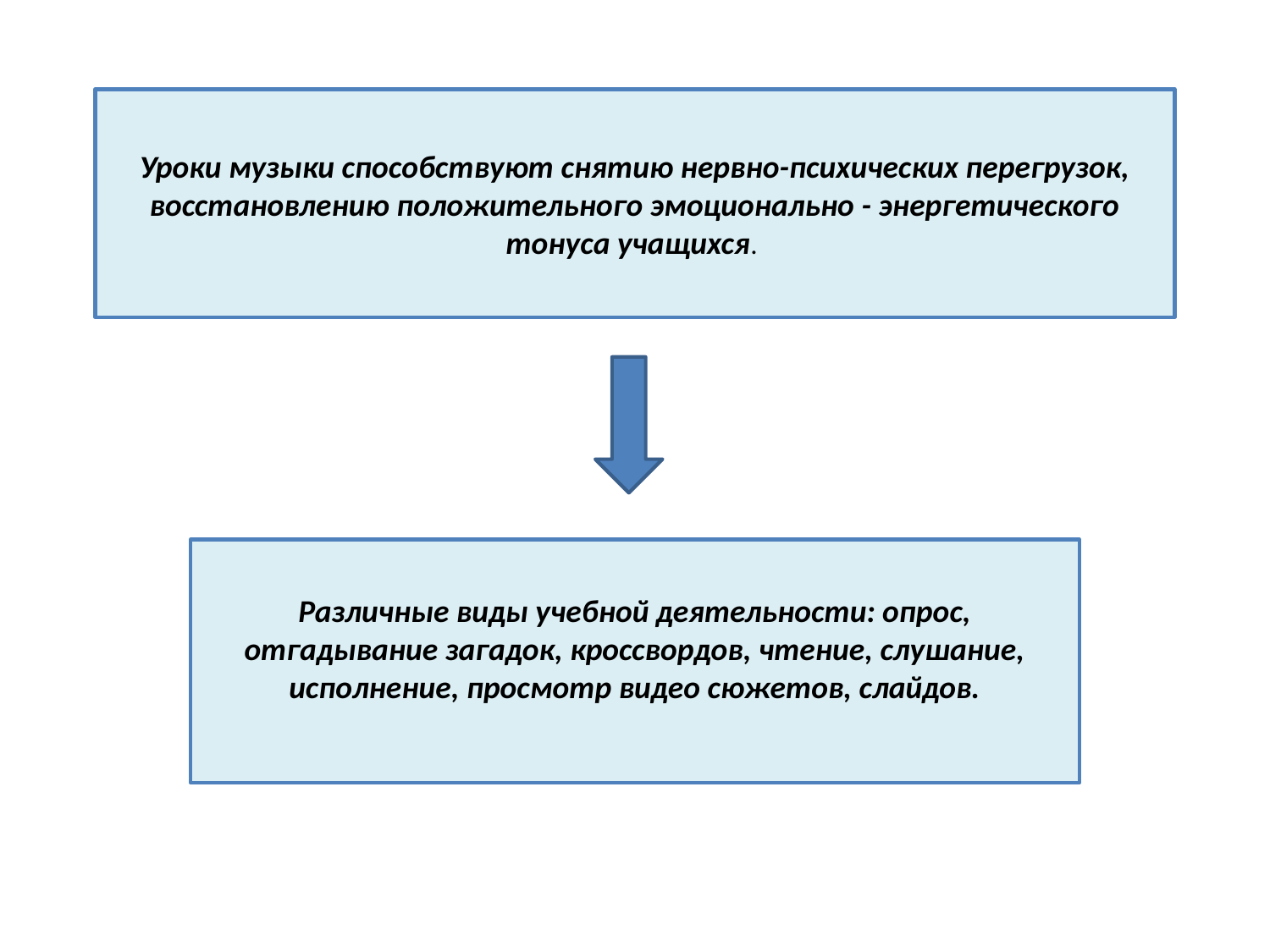

# Уроки музыки способствуют снятию нервно-психических перегрузок, восстановлению положительного эмоционально - энергетического тонуса учащихся.

Различные виды учебной деятельности: опрос, отгадывание загадок, кроссвордов, чтение, слушание, исполнение, просмотр видео сюжетов, слайдов.